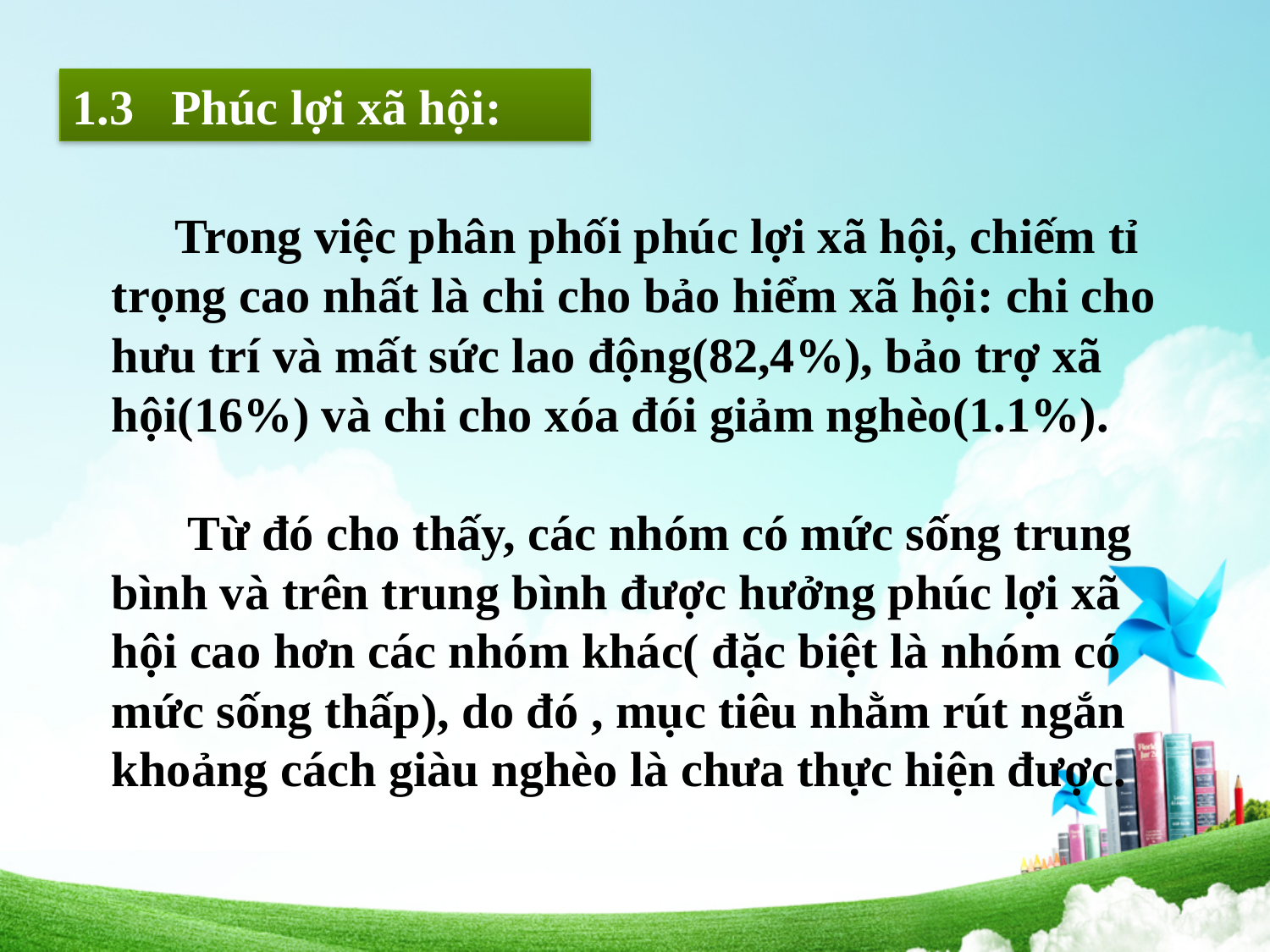

1.3   Phúc lợi xã hội:
Trong việc phân phối phúc lợi xã hội, chiếm tỉ trọng cao nhất là chi cho bảo hiểm xã hội: chi cho hưu trí và mất sức lao động(82,4%), bảo trợ xã hội(16%) và chi cho xóa đói giảm nghèo(1.1%).

 Từ đó cho thấy, các nhóm có mức sống trung bình và trên trung bình được hưởng phúc lợi xã hội cao hơn các nhóm khác( đặc biệt là nhóm có mức sống thấp), do đó , mục tiêu nhằm rút ngắn khoảng cách giàu nghèo là chưa thực hiện được.